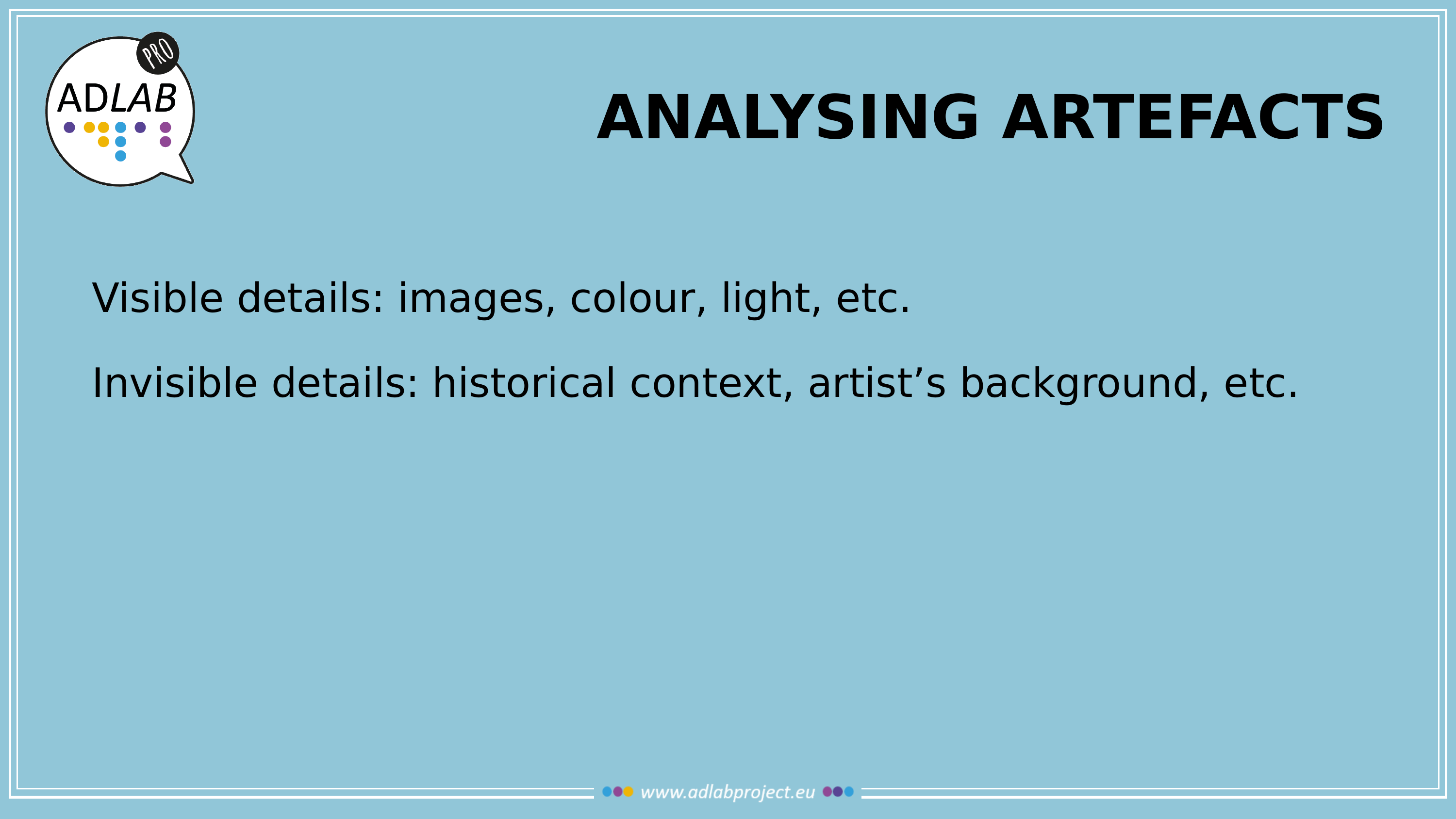

# analysing artefacts
Visible details: images, colour, light, etc.
Invisible details: historical context, artist’s background, etc.